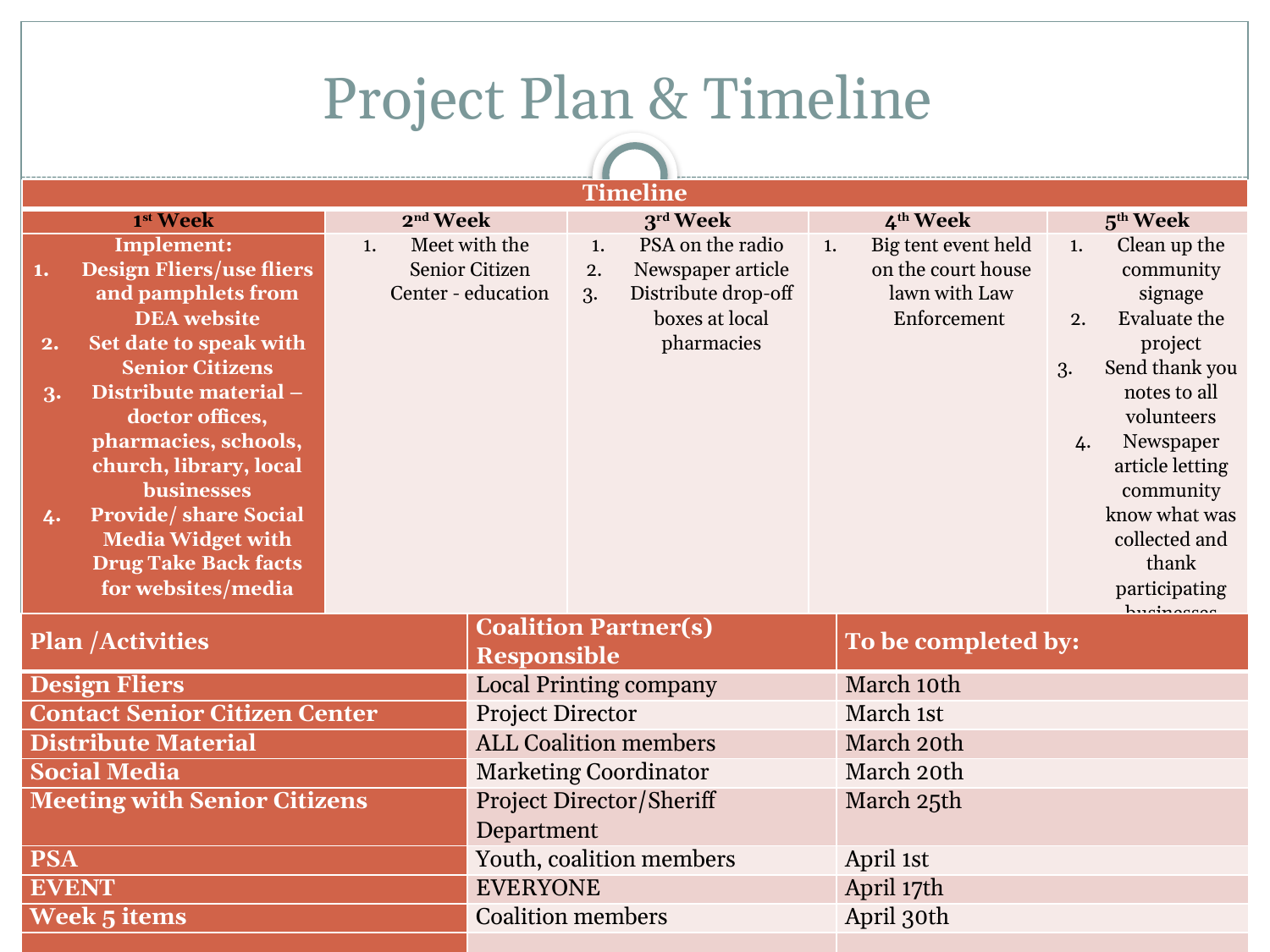

# Project Plan & Timeline
| Timeline |  |  |  |  |
| --- | --- | --- | --- | --- |
| 1st Week | 2nd Week | 3rd Week | 4th Week | 5th Week |
| Implement: Design Fliers/use fliers and pamphlets from DEA website Set date to speak with Senior Citizens Distribute material – doctor offices, pharmacies, schools, church, library, local businesses Provide/ share Social Media Widget with Drug Take Back facts for websites/media | Meet with the Senior Citizen Center - education | PSA on the radio Newspaper article Distribute drop-off boxes at local pharmacies | Big tent event held on the court house lawn with Law Enforcement | Clean up the community signage Evaluate the project Send thank you notes to all volunteers Newspaper article letting community know what was collected and thank participating businesses |
| Plan /Activities | Coalition Partner(s) Responsible | To be completed by: |
| --- | --- | --- |
| Design Fliers | Local Printing company | March 10th |
| Contact Senior Citizen Center | Project Director | March 1st |
| Distribute Material | ALL Coalition members | March 20th |
| Social Media | Marketing Coordinator | March 20th |
| Meeting with Senior Citizens | Project Director/Sheriff Department | March 25th |
| PSA | Youth, coalition members | April 1st |
| EVENT | EVERYONE | April 17th |
| Week 5 items | Coalition members | April 30th |
|  |  |  |
|  |  |  |
*Please see attached sample for reference